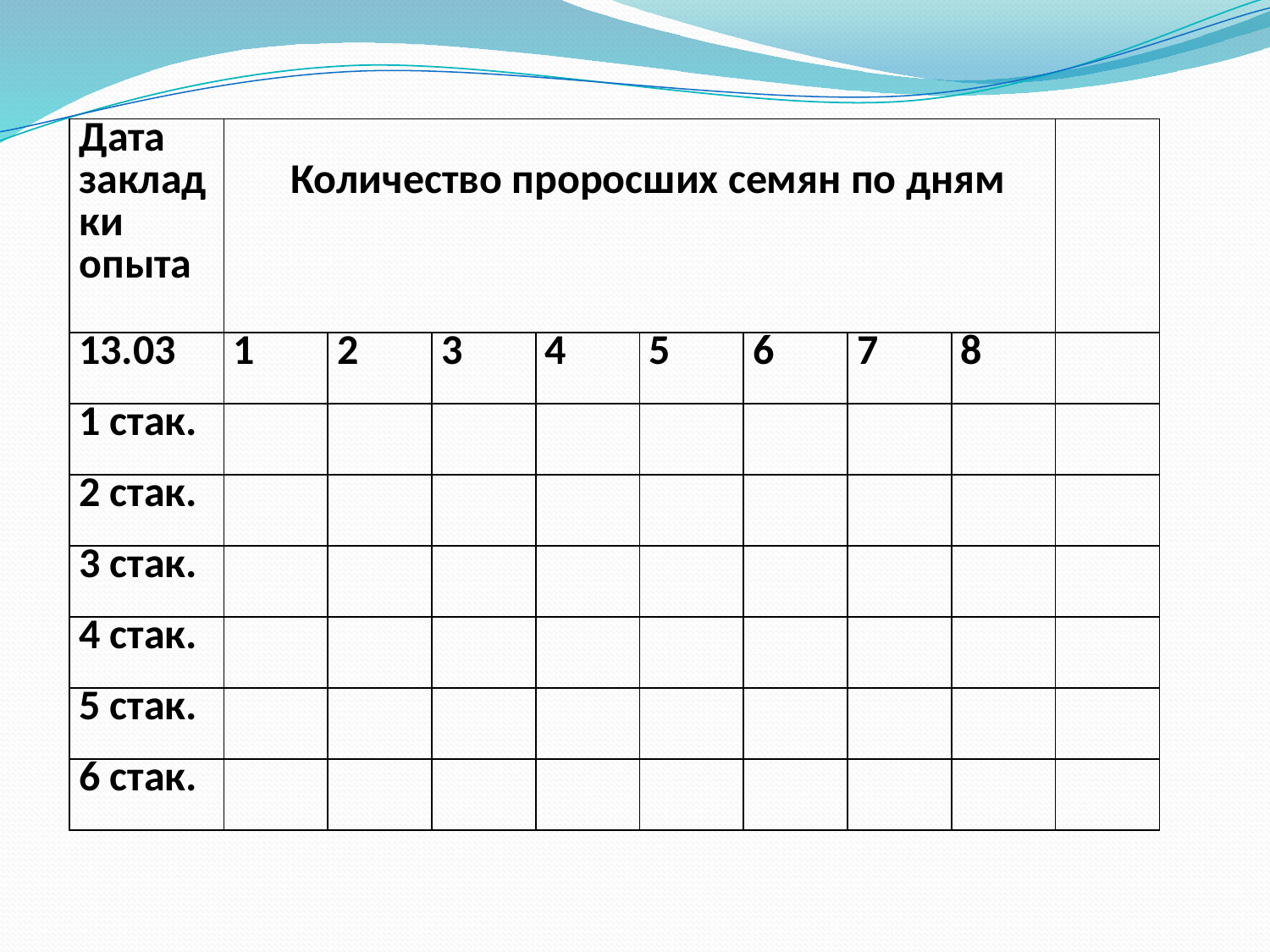

| Дата закладки опыта | Количество проросших семян по дням |  |  |  |  |  |  |  |  |
| --- | --- | --- | --- | --- | --- | --- | --- | --- | --- |
| 13.03 | 1 | 2 | 3 | 4 | 5 | 6 | 7 | 8 |  |
| 1 стак. |  |  |  |  |  |  |  |  |  |
| 2 стак. |  |  |  |  |  |  |  |  |  |
| 3 стак. |  |  |  |  |  |  |  |  |  |
| 4 стак. |  |  |  |  |  |  |  |  |  |
| 5 стак. |  |  |  |  |  |  |  |  |  |
| 6 стак. |  |  |  |  |  |  |  |  |  |